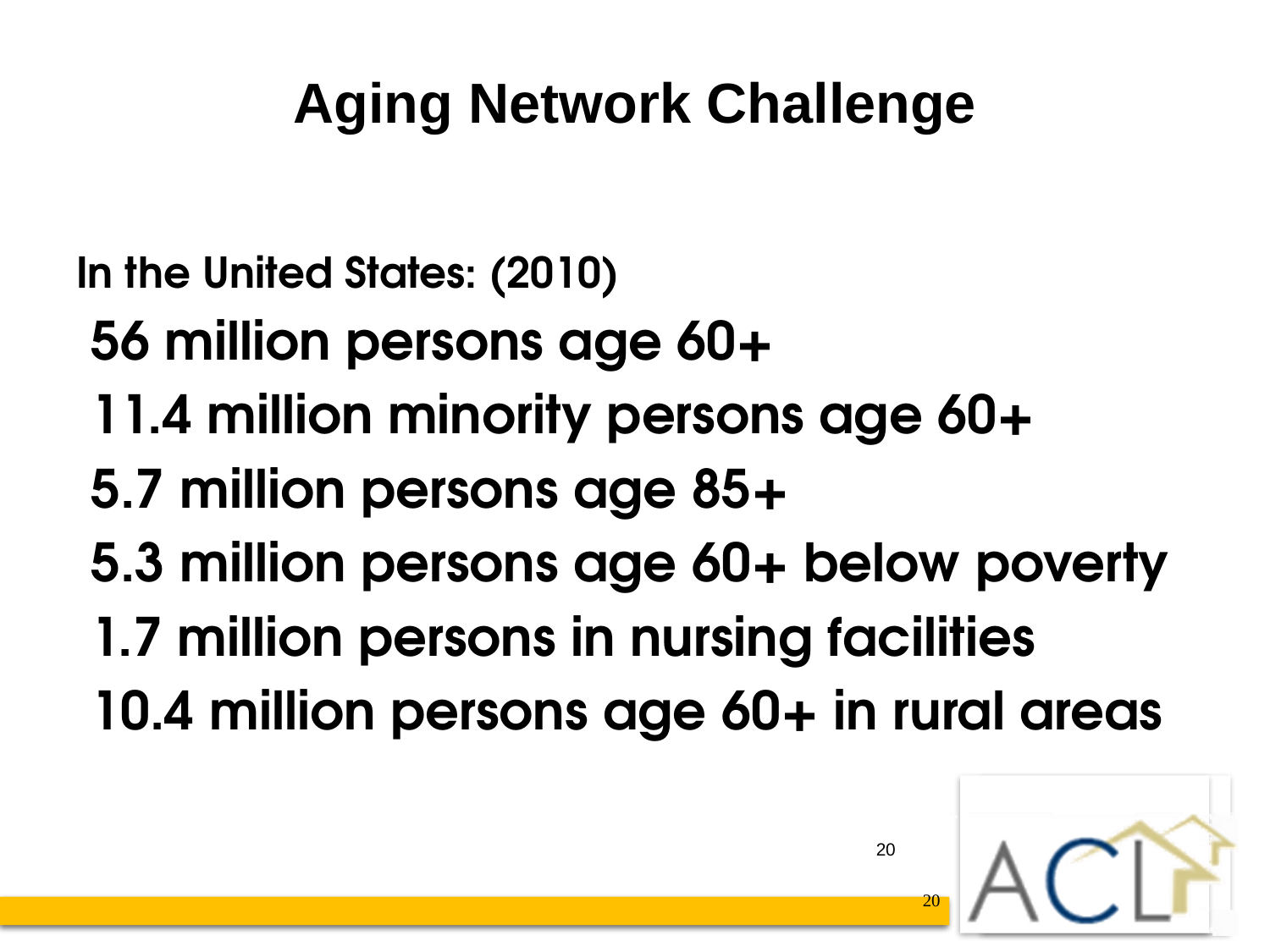

Aging Network Challenge

In the United States: (2010)
 56 million persons age 60+
 11.4 million minority persons age 60+
 5.7 million persons age 85+
 5.3 million persons age 60+ below poverty
 1.7 million persons in nursing facilities
 10.4 million persons age 60+ in rural areas

20

20